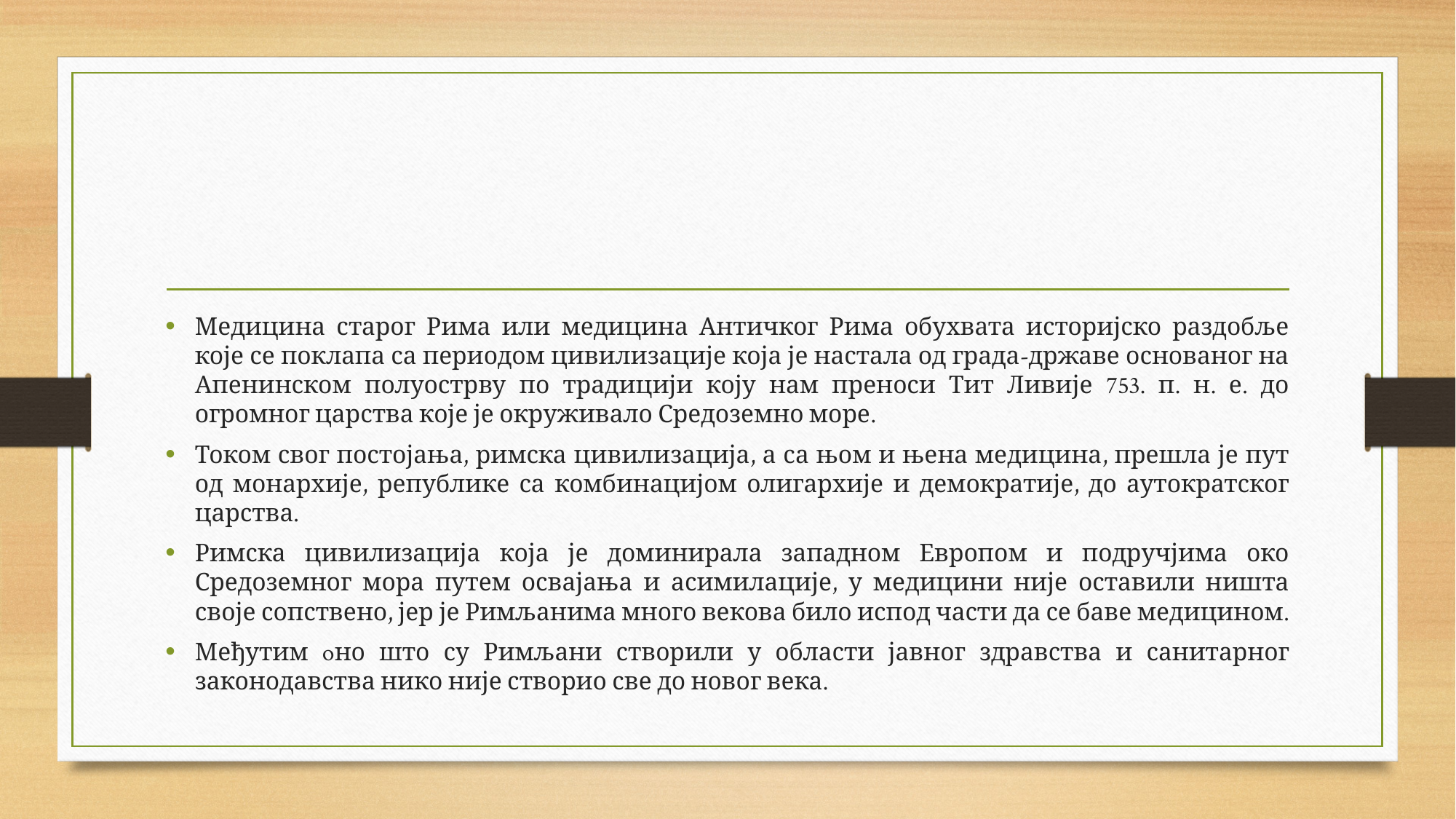

Медицина старог Рима или медицина Античког Рима обухвата историјско раздобље које се поклапа са периодом цивилизације која је настала од града-државе основаног на Апенинском полуострву по традицији коју нам преноси Тит Ливије 753. п. н. е. до огромног царства које је окруживало Средоземно море.
Током свог постојања, римска цивилизација, а са њом и њена медицина, прешла је пут од монархије, републике са комбинацијом олигархије и демократије, до аутократског царства.
Римска цивилизација која је доминирала западном Европом и подручјима око Средоземног мора путем освајања и асимилације, у медицини није оставили ништа своје сопствено, јер је Римљанима много векова било испод части да се баве медицином.
Међутим oно што су Римљани створили у области јавног здравства и санитарног законодавства нико није створио све до новог века.